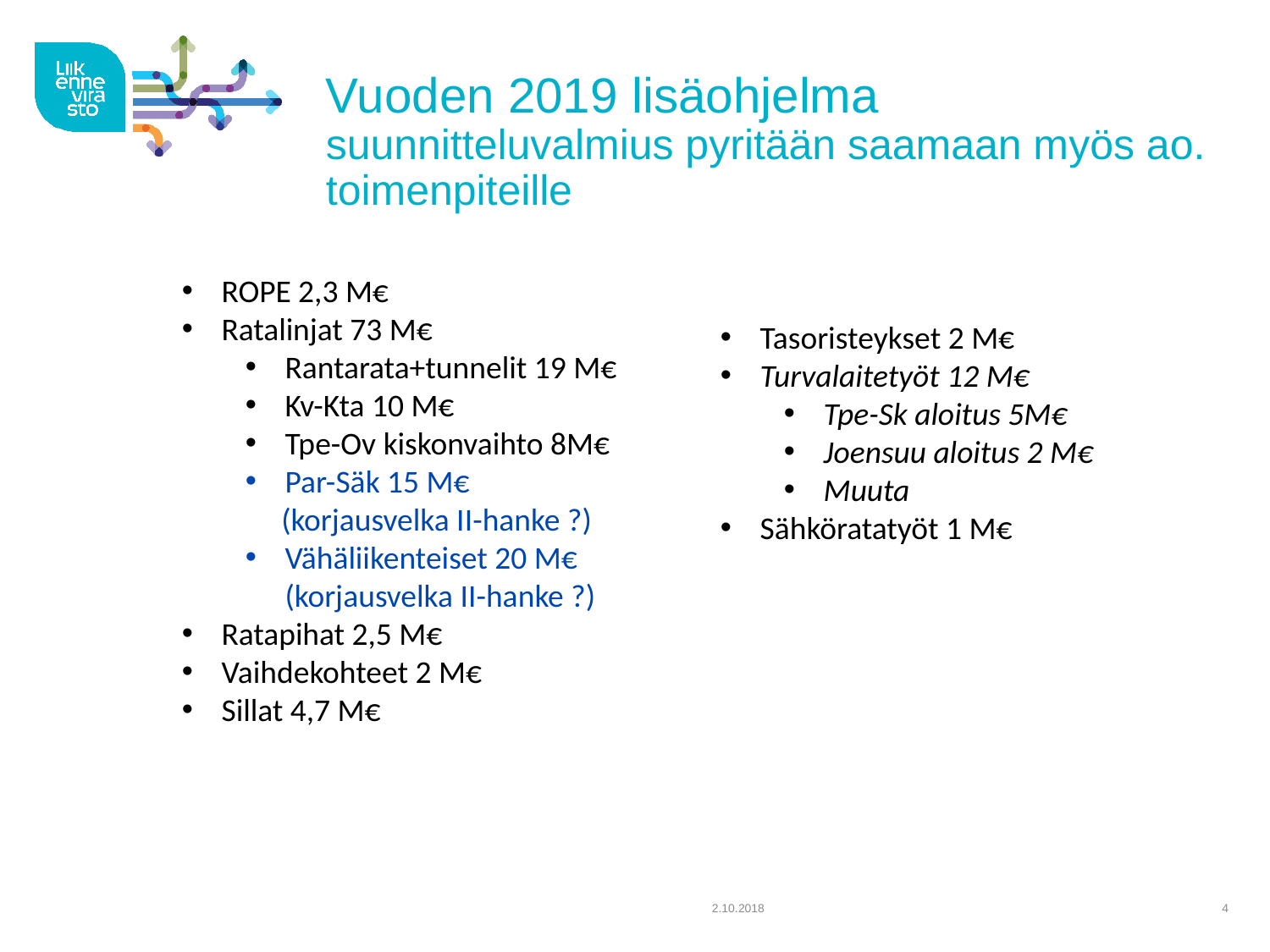

# Vuoden 2019 lisäohjelma suunnitteluvalmius pyritään saamaan myös ao.  toimenpiteille

ROPE 2,3 M€
Ratalinjat 73 M€
Rantarata+tunnelit 19 M€
Kv-Kta 10 M€
Tpe-Ov kiskonvaihto 8M€
Par-Säk 15 M€
     (korjausvelka II-hanke ?)
Vähäliikenteiset 20 M€ (korjausvelka II-hanke ?)
Ratapihat 2,5 M€
Vaihdekohteet 2 M€
Sillat 4,7 M€

Tasoristeykset 2 M€
Turvalaitetyöt 12 M€
Tpe-Sk aloitus 5M€
Joensuu aloitus 2 M€
Muuta
Sähköratatyöt 1 M€

2.10.2018

4